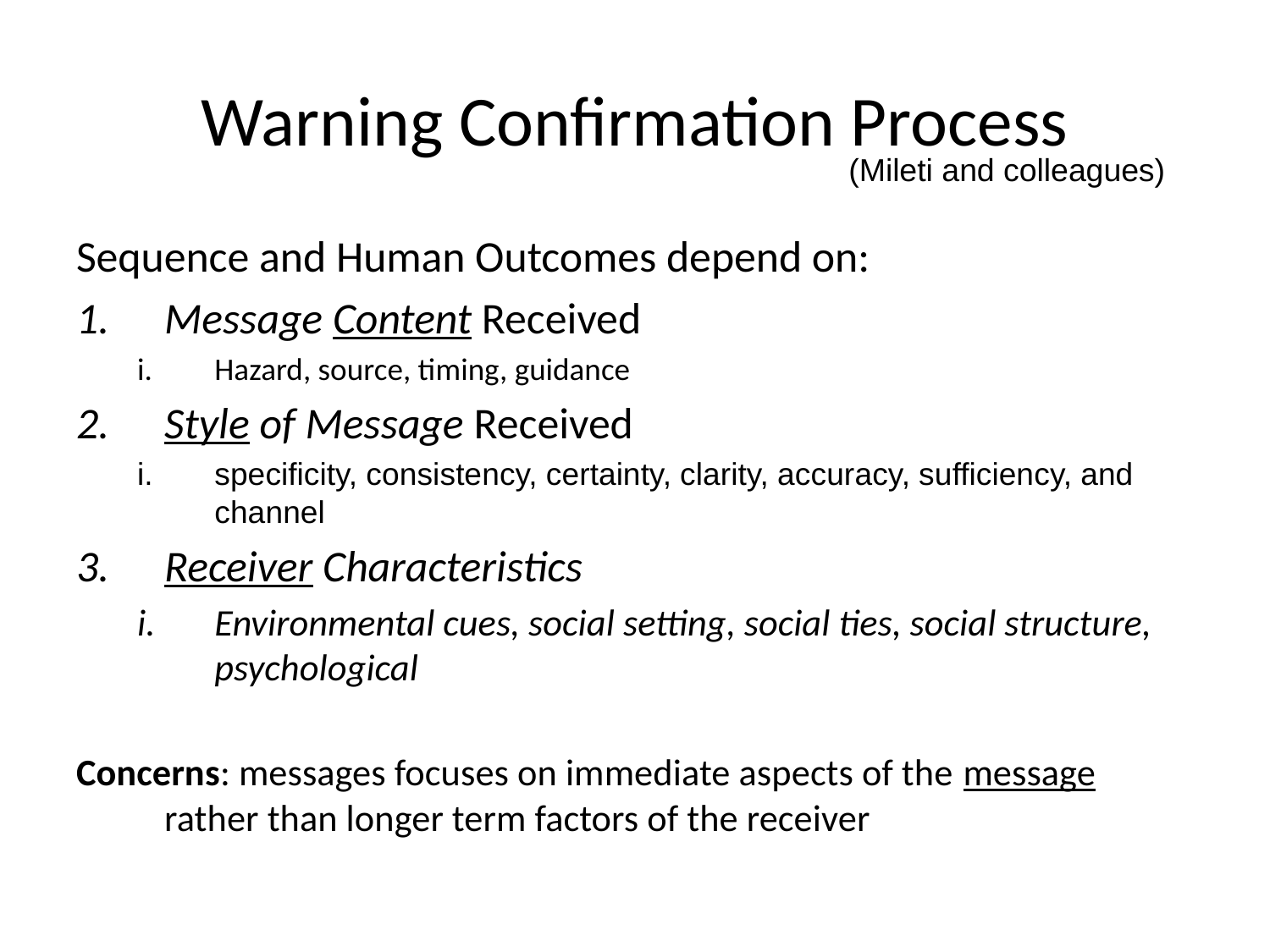

# Warning Confirmation Process
(Mileti and colleagues)
Sequence and Human Outcomes depend on:
Message Content Received
Hazard, source, timing, guidance
Style of Message Received
specificity, consistency, certainty, clarity, accuracy, sufficiency, and channel
Receiver Characteristics
Environmental cues, social setting, social ties, social structure, psychological

Concerns: messages focuses on immediate aspects of the message rather than longer term factors of the receiver